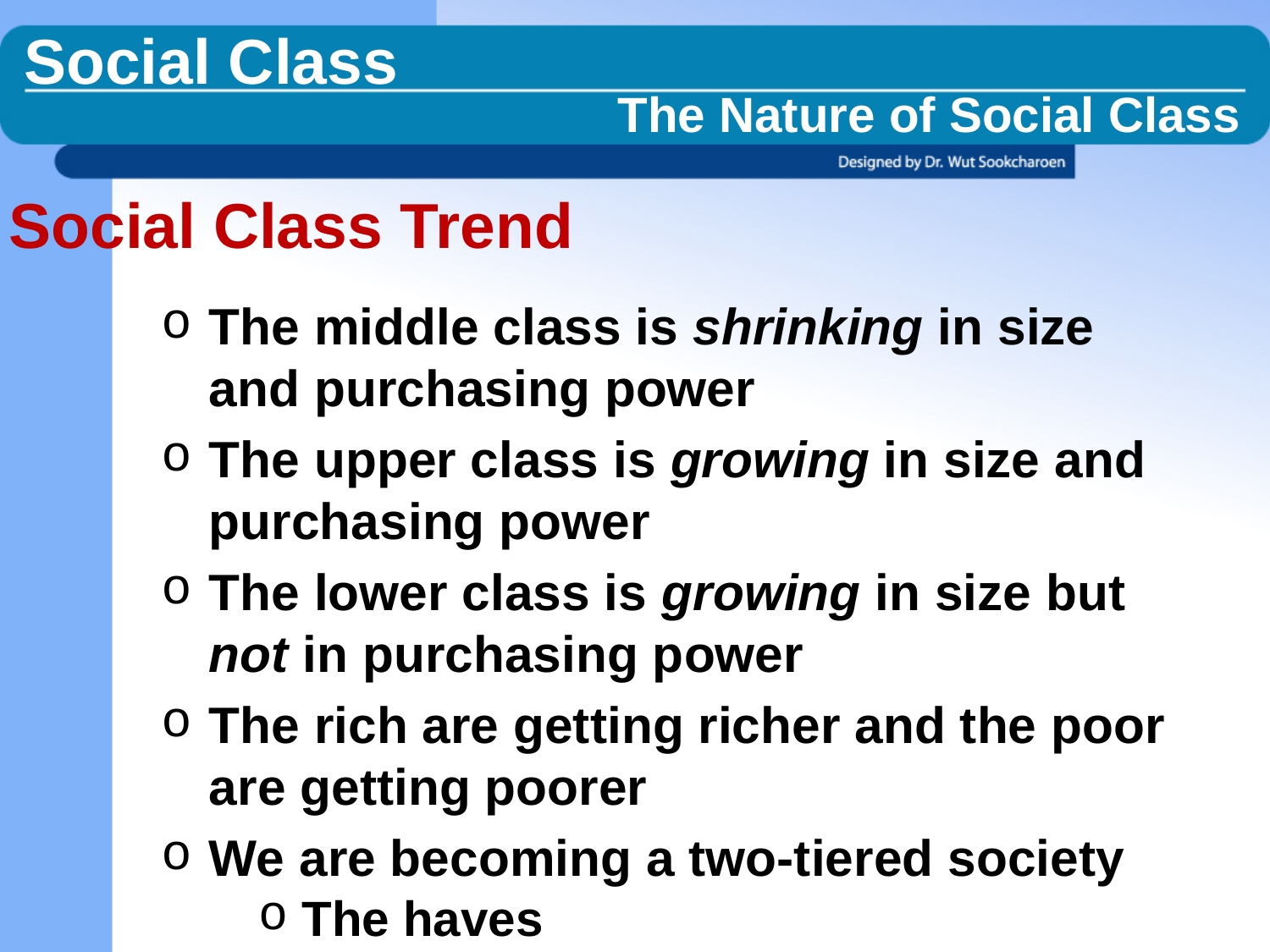

Social Class
The Nature of Social Class
Social Class Trend
The middle class is shrinking in size and purchasing power
The upper class is growing in size and purchasing power
The lower class is growing in size but not in purchasing power
The rich are getting richer and the poor are getting poorer
We are becoming a two-tiered society
 The haves
 The have-nots